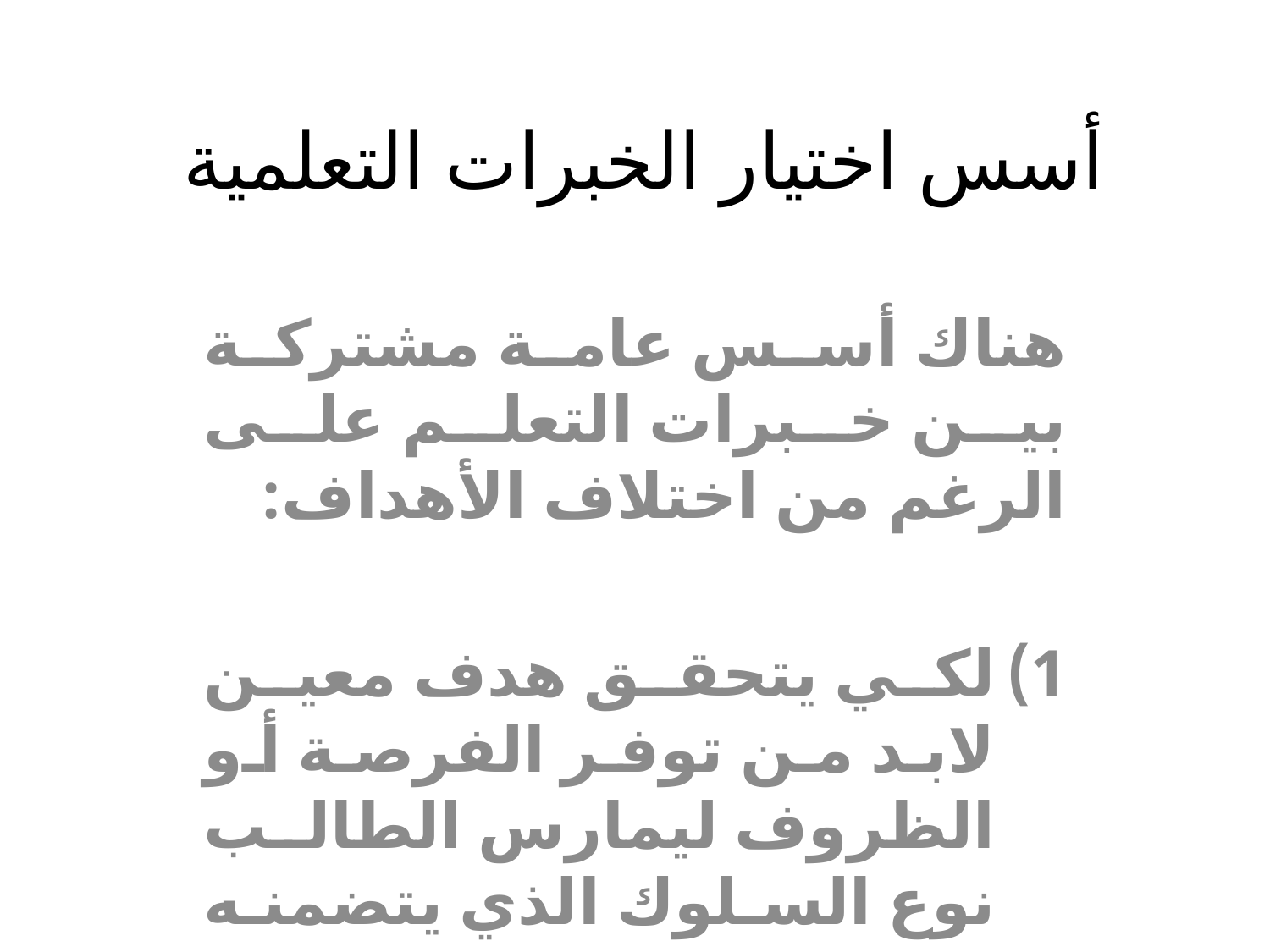

# أسس اختيار الخبرات التعلمية
هناك أسس عامة مشتركة بين خبرات التعلم على الرغم من اختلاف الأهداف:

لكي يتحقق هدف معين لابد من توفر الفرصة أو الظروف ليمارس الطالب نوع السلوك الذي يتضمنه الهدف.